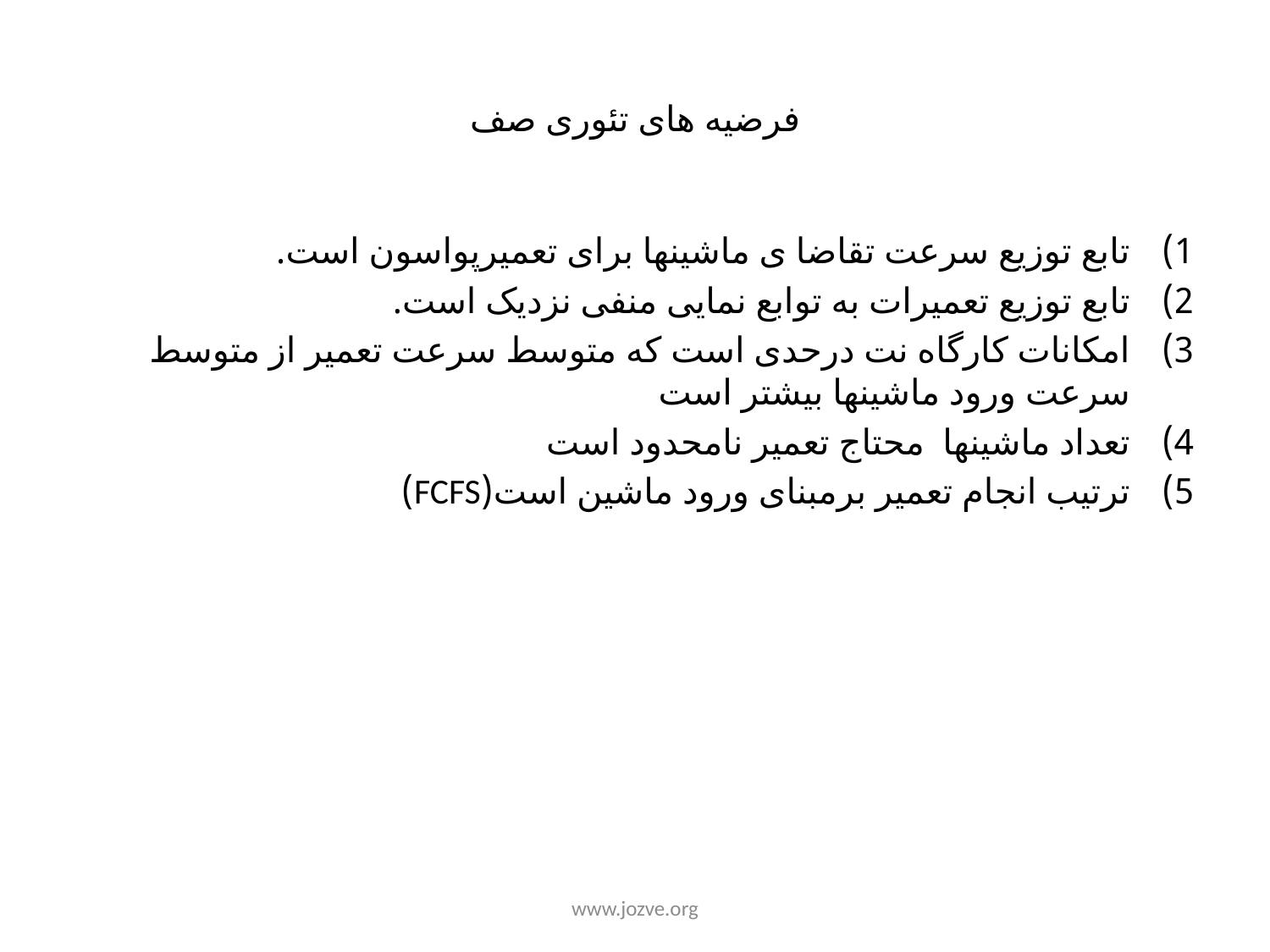

# فرضیه های تئوری صف
تابع توزیع سرعت تقاضا ی ماشینها برای تعمیرپواسون است.
تابع توزیع تعمیرات به توابع نمایی منفی نزدیک است.
امکانات کارگاه نت درحدی است که متوسط سرعت تعمیر از متوسط سرعت ورود ماشینها بیشتر است
تعداد ماشینها  محتاج تعمیر نامحدود است
ترتیب انجام تعمیر برمبنای ورود ماشین است(FCFS)
www.jozve.org